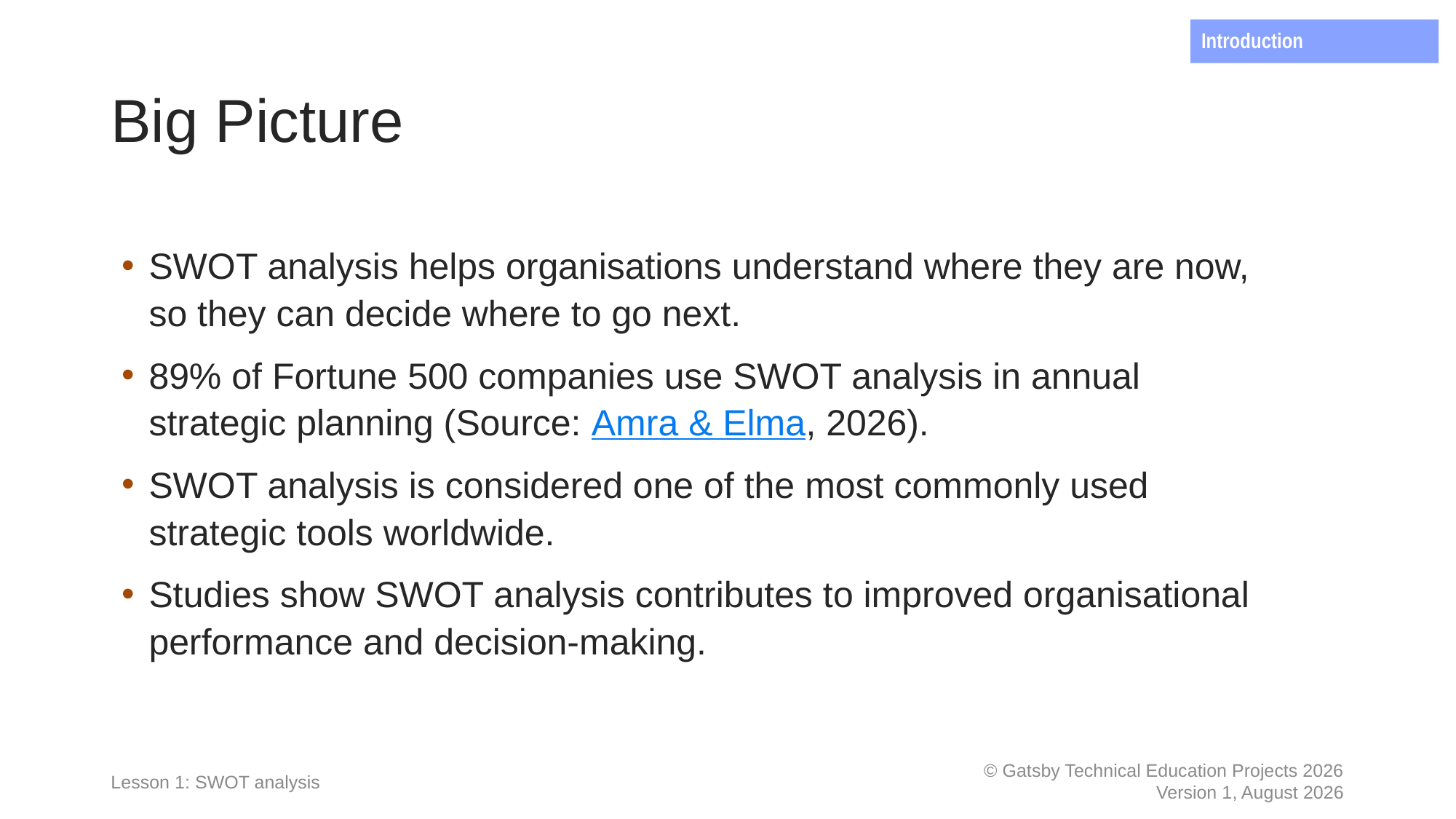

Introduction
# Big Picture
SWOT analysis helps organisations understand where they are now, so they can decide where to go next.
89% of Fortune 500 companies use SWOT analysis in annual strategic planning (Source: Amra & Elma, 2026).
SWOT analysis is considered one of the most commonly used strategic tools worldwide.
Studies show SWOT analysis contributes to improved organisational performance and decision-making.
Lesson 1: SWOT analysis